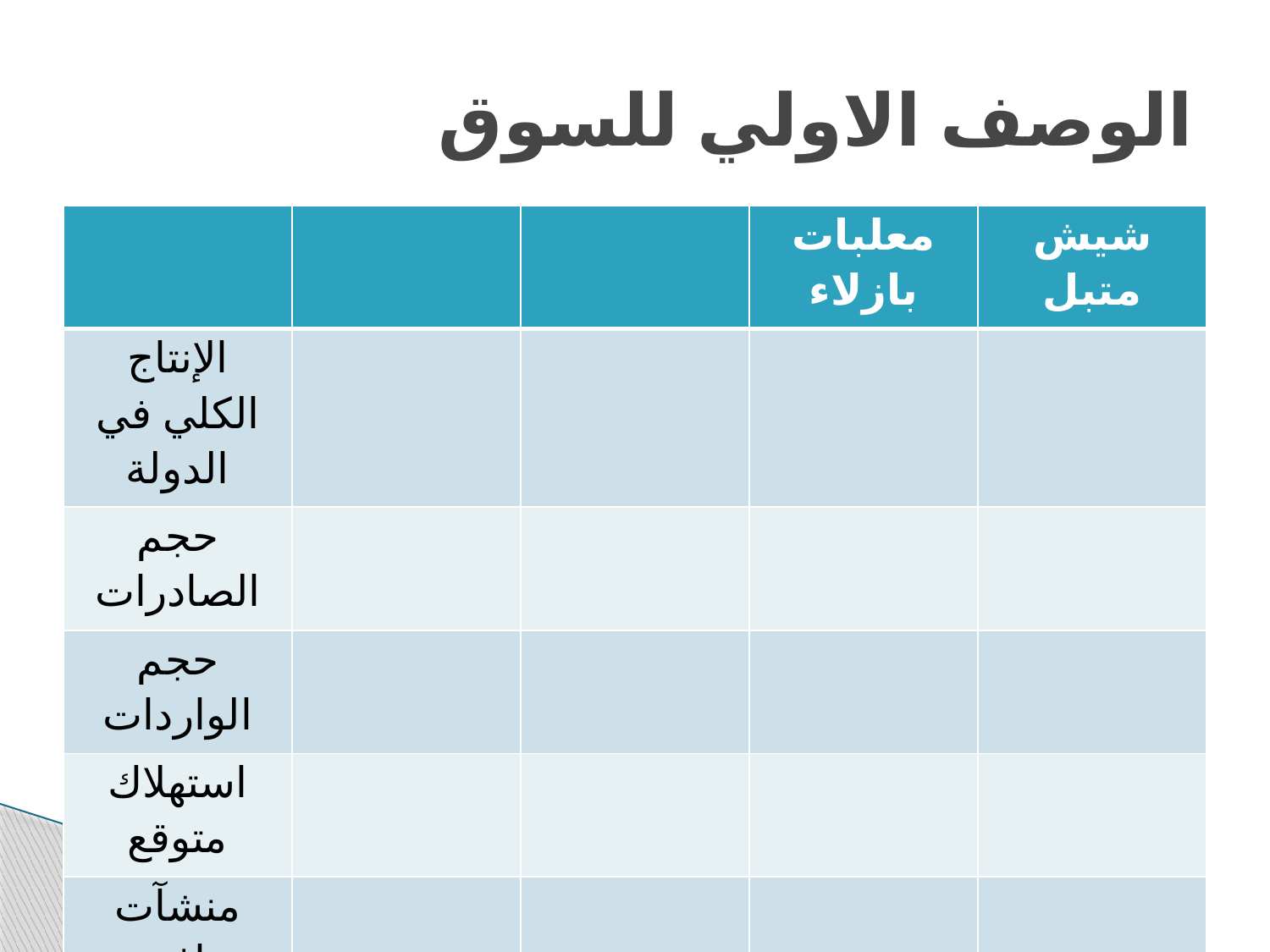

# الوصف الاولي للسوق
|  |  |  | معلبات بازلاء | شيش متبل |
| --- | --- | --- | --- | --- |
| الإنتاج الكلي في الدولة |  |  |  |  |
| حجم الصادرات |  |  |  |  |
| حجم الواردات |  |  |  |  |
| استهلاك متوقع |  |  |  |  |
| منشآت منافسة |  |  |  |  |
| هيكل الاسعار |  |  |  |  |
| نصيحتك.. |  |  |  |  |